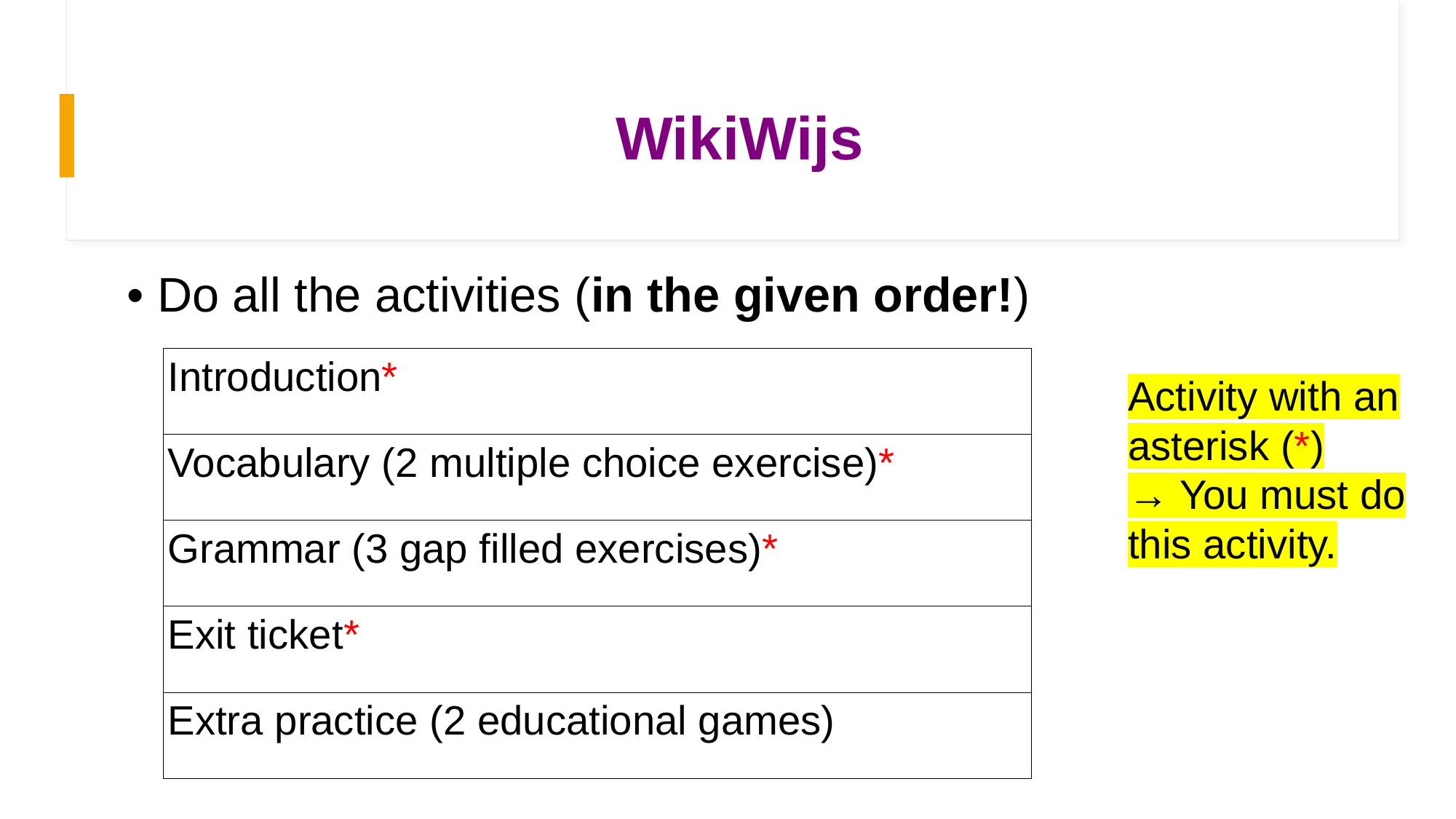

# WikiWijs
• Do all the activities (in the given order!)

| Introduction\* |
| --- |
| Vocabulary (2 multiple choice exercise)\* |
| Grammar (3 gap filled exercises)\* |
| Exit ticket\* |
| Extra practice (2 educational games) |
Activity with an asterisk (*)
→ You must do this activity.